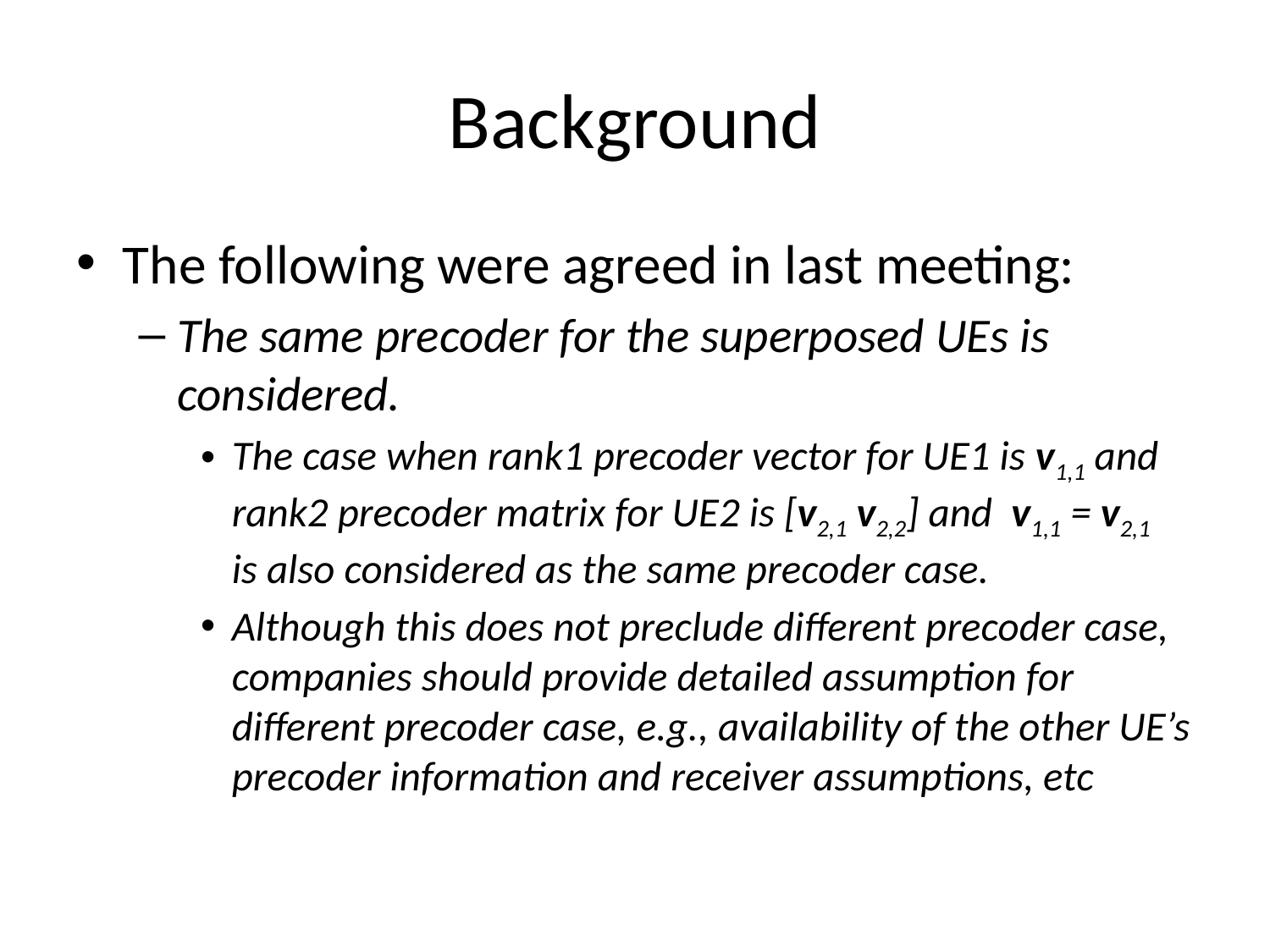

# Background
The following were agreed in last meeting:
The same precoder for the superposed UEs is considered.
The case when rank1 precoder vector for UE1 is v1,1 and rank2 precoder matrix for UE2 is [v2,1 v2,2] and  v1,1 = v2,1  is also considered as the same precoder case.
Although this does not preclude different precoder case, companies should provide detailed assumption for different precoder case, e.g., availability of the other UE’s precoder information and receiver assumptions, etc